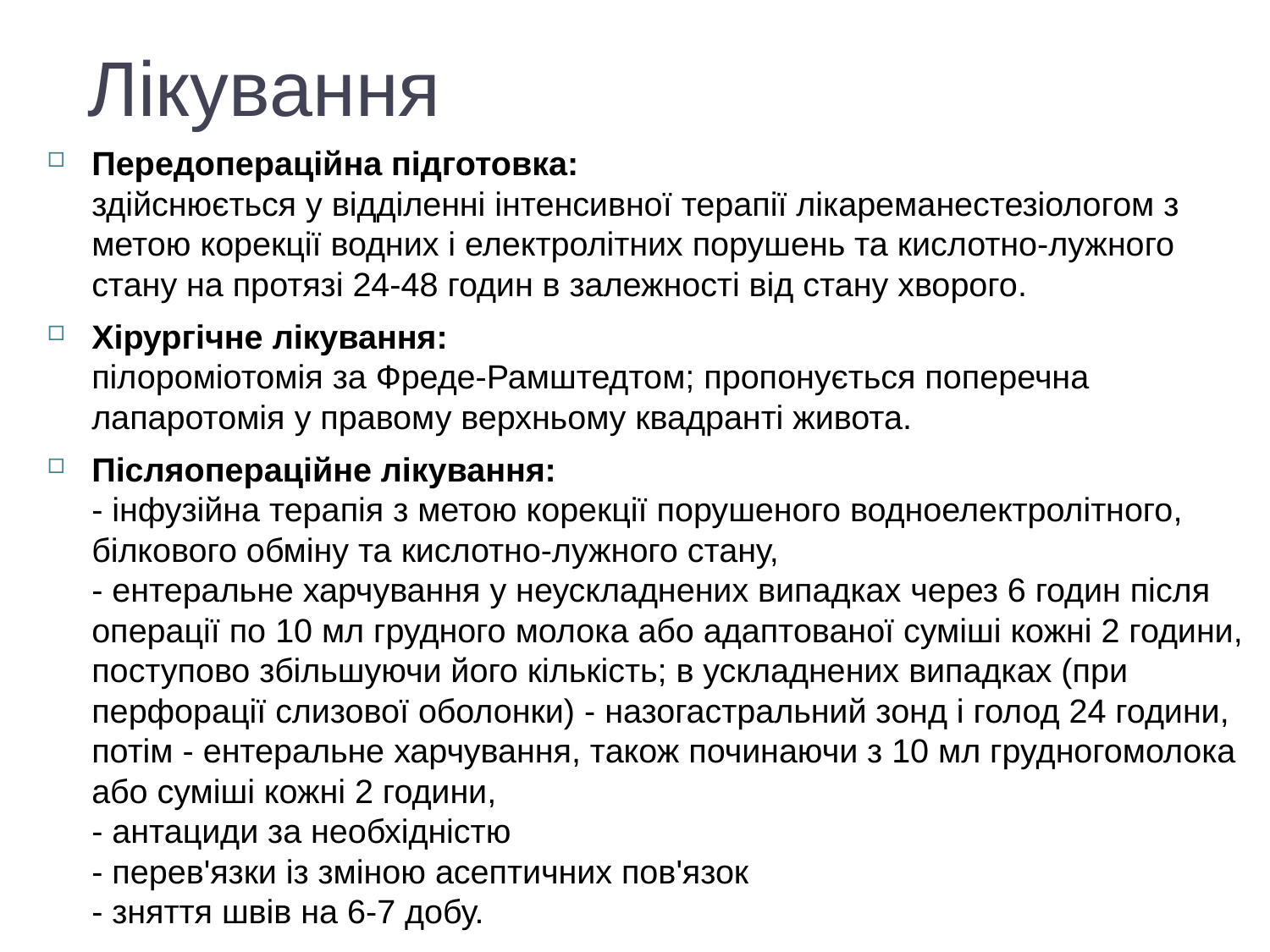

Лікування
Передопераційна підготовка:
здійснюється у відділенні інтенсивної терапії лікареманестезіологом з метою корекції водних і електролітних порушень та кислотно-лужного стану на протязі 24-48 годин в залежності від стану хворого.
Хірургічне лікування:
пілороміотомія за Фреде-Рамштедтом; пропонується поперечна лапаротомія у правому верхньому квадранті живота.
Післяопераційне лікування:
- інфузійна терапія з метою корекції порушеного водноелектролітного, білкового обміну та кислотно-лужного стану,
- ентеральне харчування у неускладнених випадках через 6 годин після операції по 10 мл грудного молока або адаптованої суміші кожні 2 години, поступово збільшуючи його кількість; в ускладнених випадках (при перфорації слизової оболонки) - назогастральний зонд і голод 24 години, потім - ентеральне харчування, також починаючи з 10 мл грудногомолока або суміші кожні 2 години,
- антациди за необхідністю
- перев'язки із зміною асептичних пов'язок
- зняття швів на 6-7 добу.